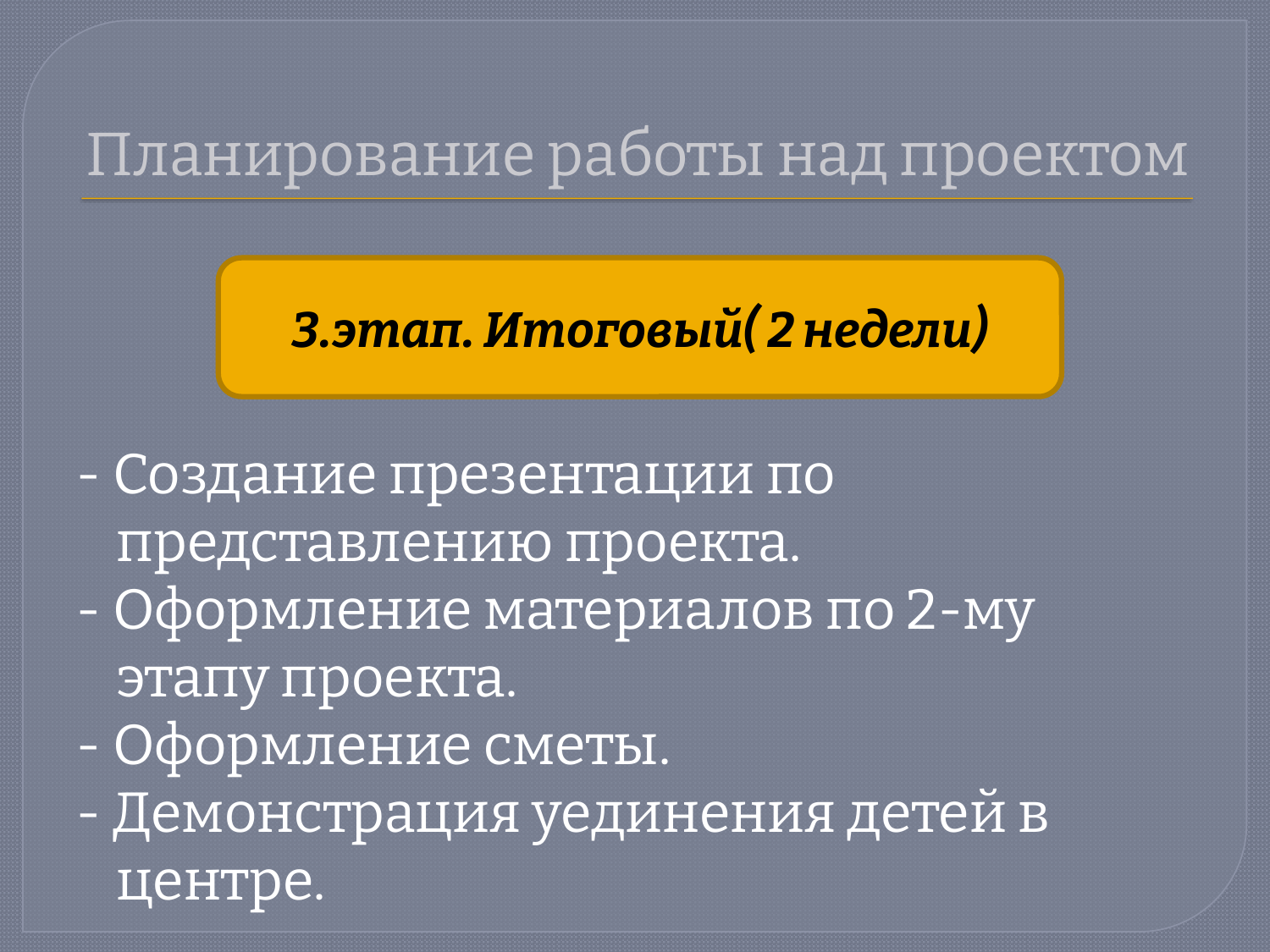

# Планирование работы над проектом

- Создание презентации по представлению проекта.
- Оформление материалов по 2-му этапу проекта.
- Оформление сметы.
- Демонстрация уединения детей в центре.

3.этап. Итоговый( 2 недели)